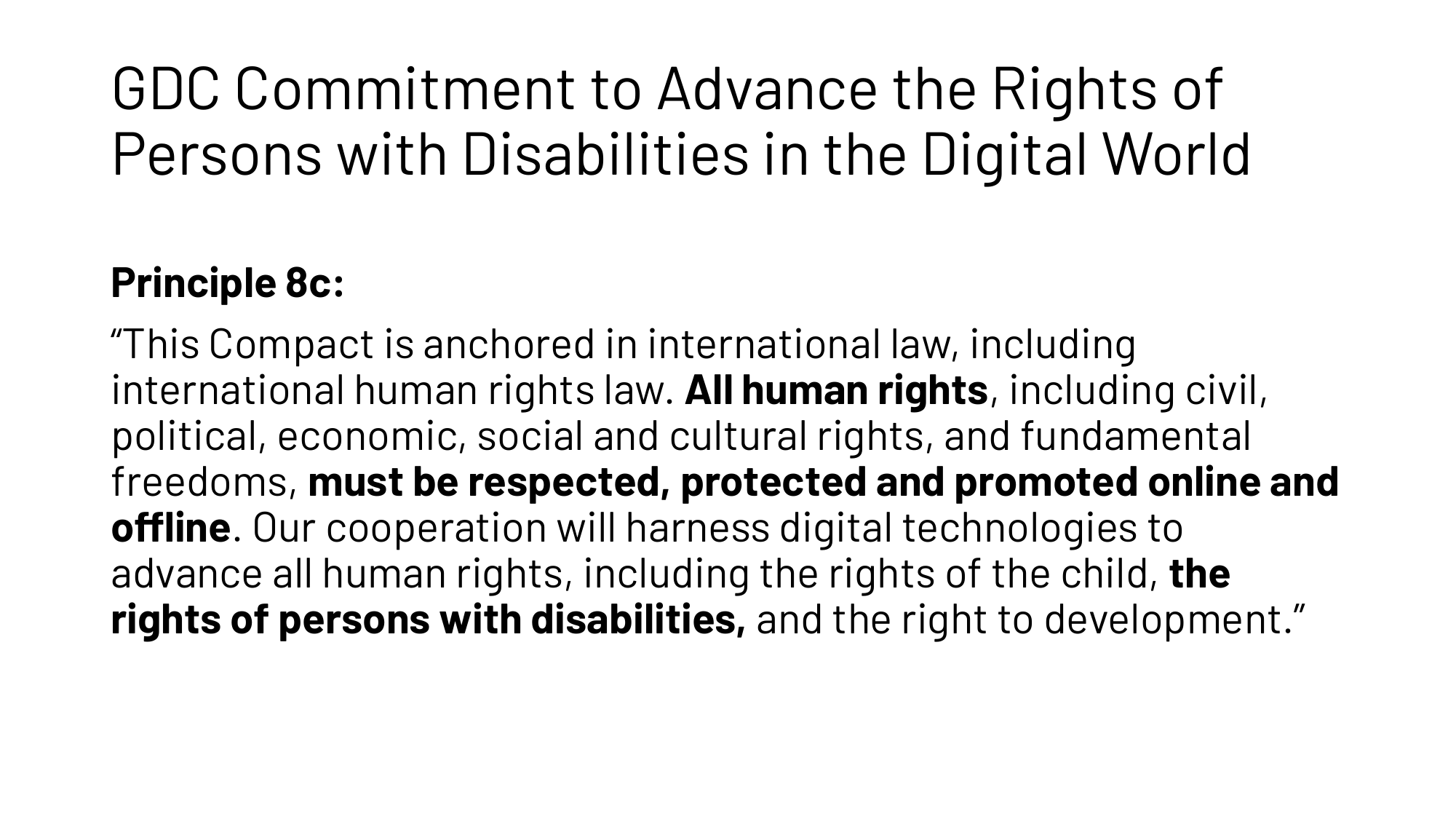

# GDC Commitment to Advance the Rights of Persons with Disabilities in the Digital World
Principle 8c:
“This Compact is anchored in international law, including international human rights law. All human rights, including civil, political, economic, social and cultural rights, and fundamental freedoms, must be respected, protected and promoted online and offline. Our cooperation will harness digital technologies to advance all human rights, including the rights of the child, the rights of persons with disabilities, and the right to development.”